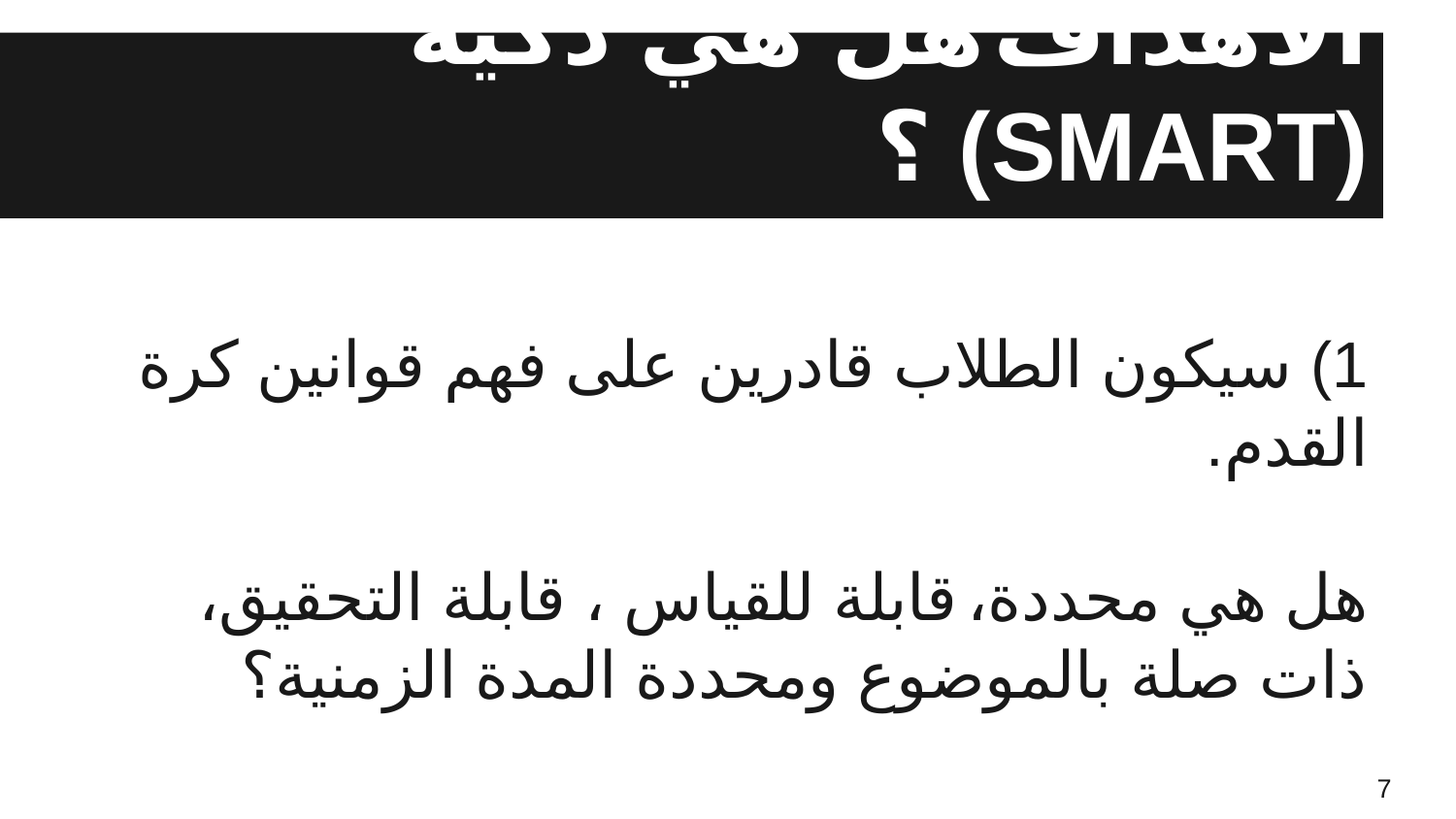

# الأهداف هل هي ذكية (SMART) ؟
1) سيكون الطلاب قادرين على فهم قوانين كرة القدم.

هل هي محددة، قابلة للقياس ، قابلة التحقيق، ذات صلة بالموضوع ومحددة المدة الزمنية؟

7